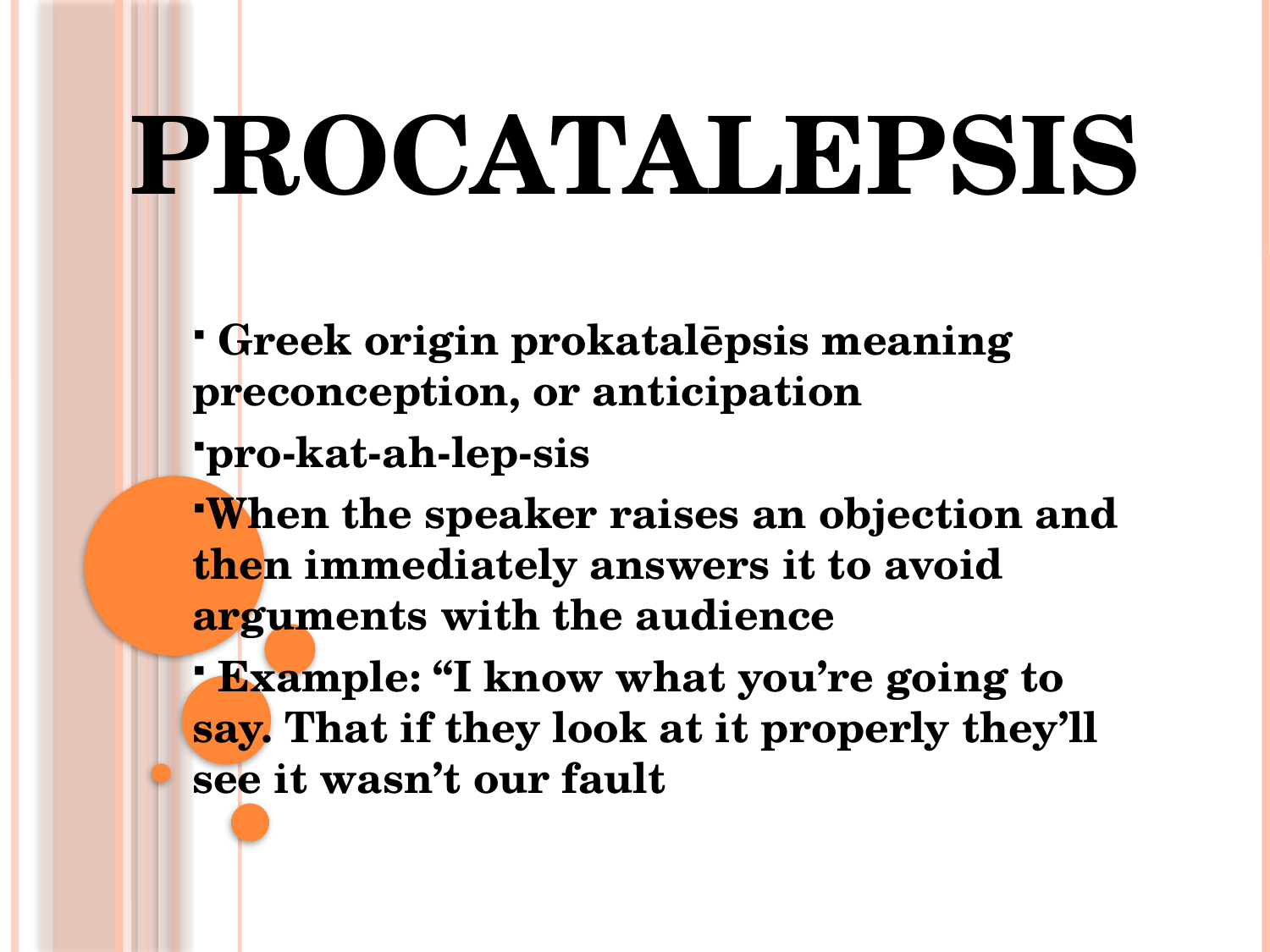

# Procatalepsis
 Greek origin prokatalēpsis meaning preconception, or anticipation
pro-kat-ah-lep-sis
When the speaker raises an objection and then immediately answers it to avoid arguments with the audience
 Example: “I know what you’re going to say. That if they look at it properly they’ll see it wasn’t our fault